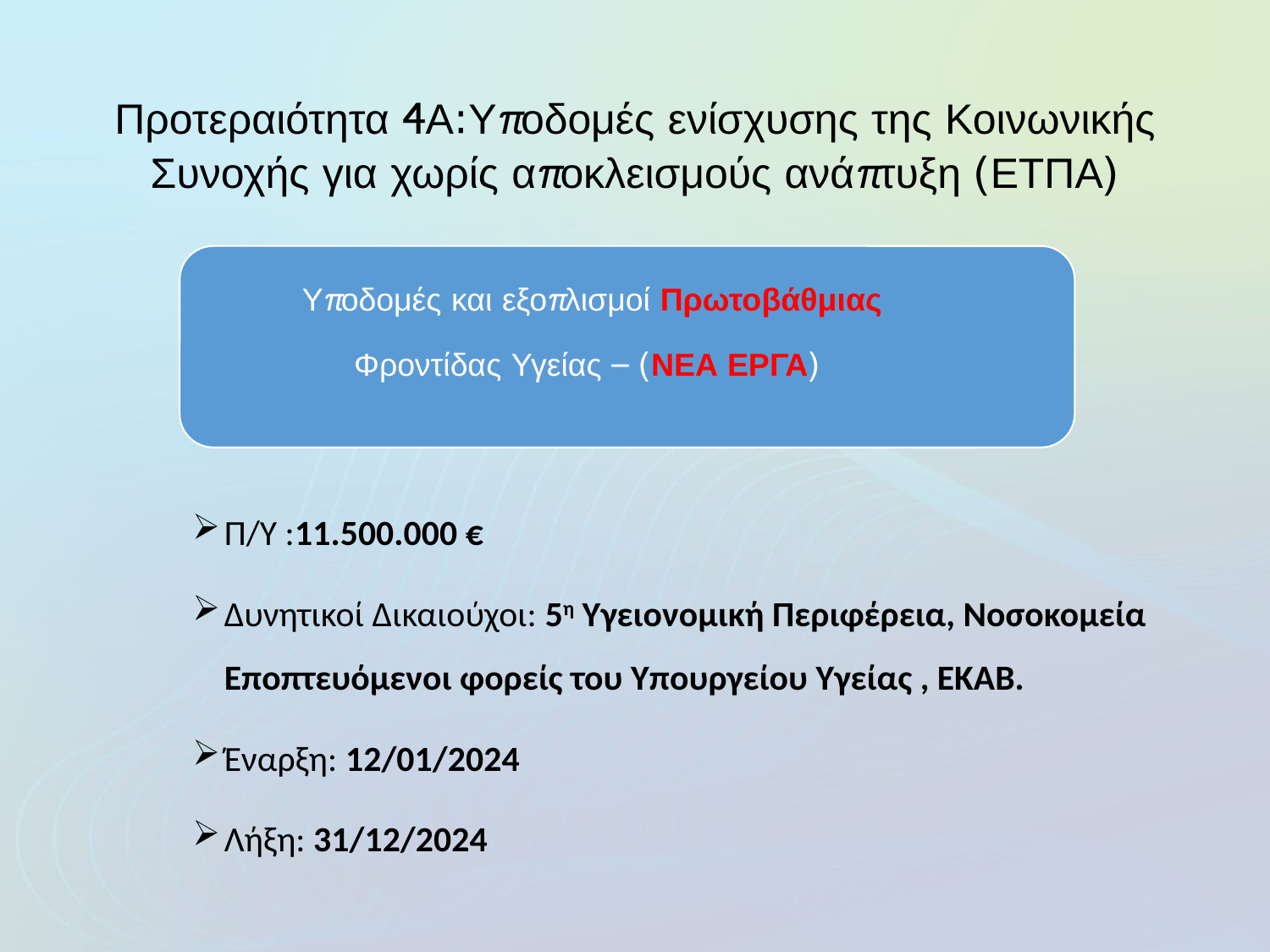

# Προτεραιότητα 4Α:Υποδομές ενίσχυσης της Κοινωνικής Συνοχής για χωρίς αποκλεισμούς ανάπτυξη (ΕΤΠΑ)

Υποδομές και εξοπλισμοί Πρωτοβάθμιας Φροντίδας Υγείας – (ΝΕΑ ΕΡΓΑ)
Π/Υ :11.500.000 €
Δυνητικοί Δικαιούχοι: 5η Υγειονομική Περιφέρεια, Νοσοκομεία Εποπτευόμενοι φορείς του Υπουργείου Υγείας , ΕΚΑΒ.
Έναρξη: 12/01/2024
Λήξη: 31/12/2024